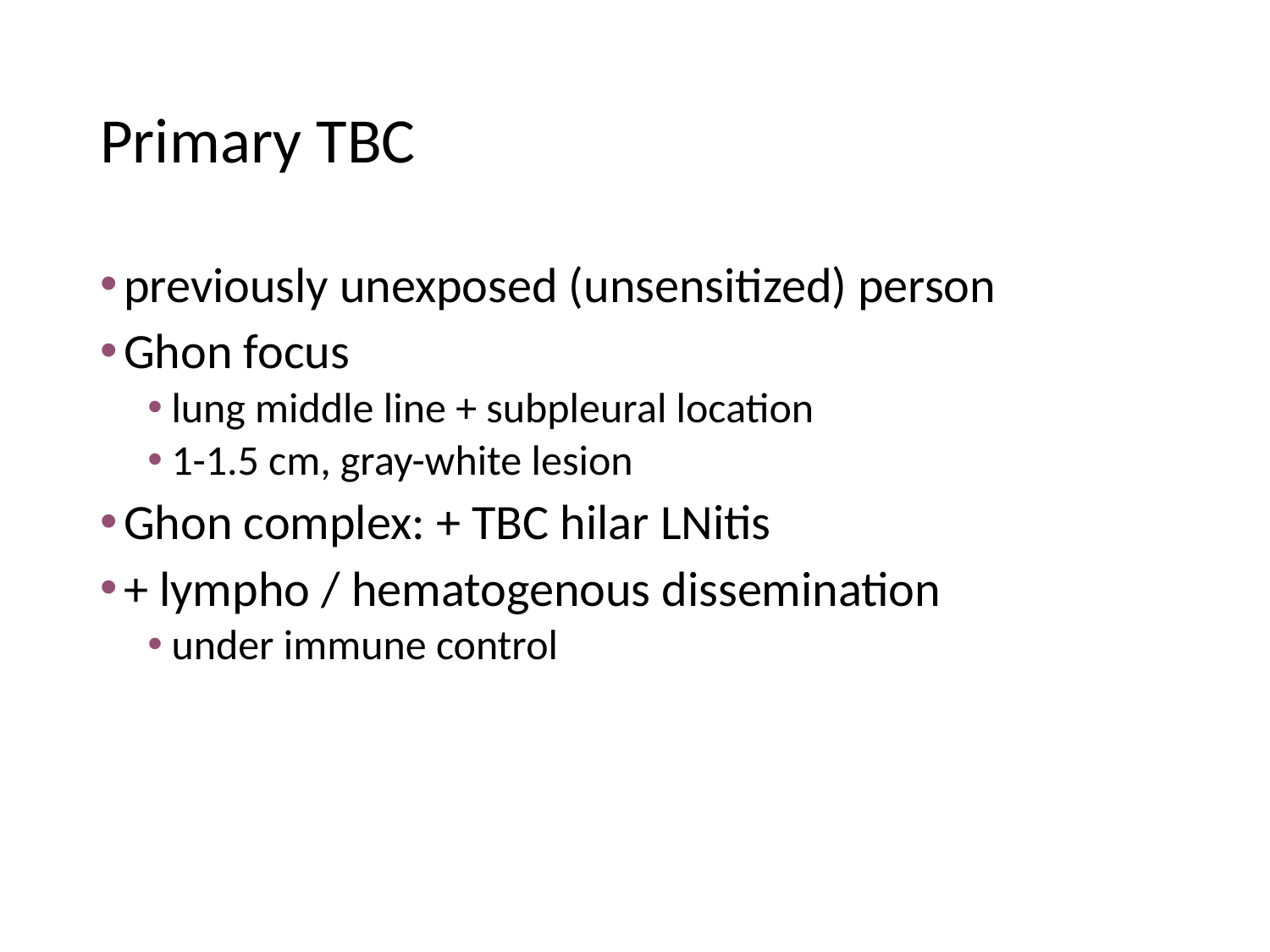

# Primary TBC
previously unexposed (unsensitized) person
Ghon focus
lung middle line + subpleural location
1-1.5 cm, gray-white lesion
Ghon complex: + TBC hilar LNitis
+ lympho / hematogenous dissemination
under immune control